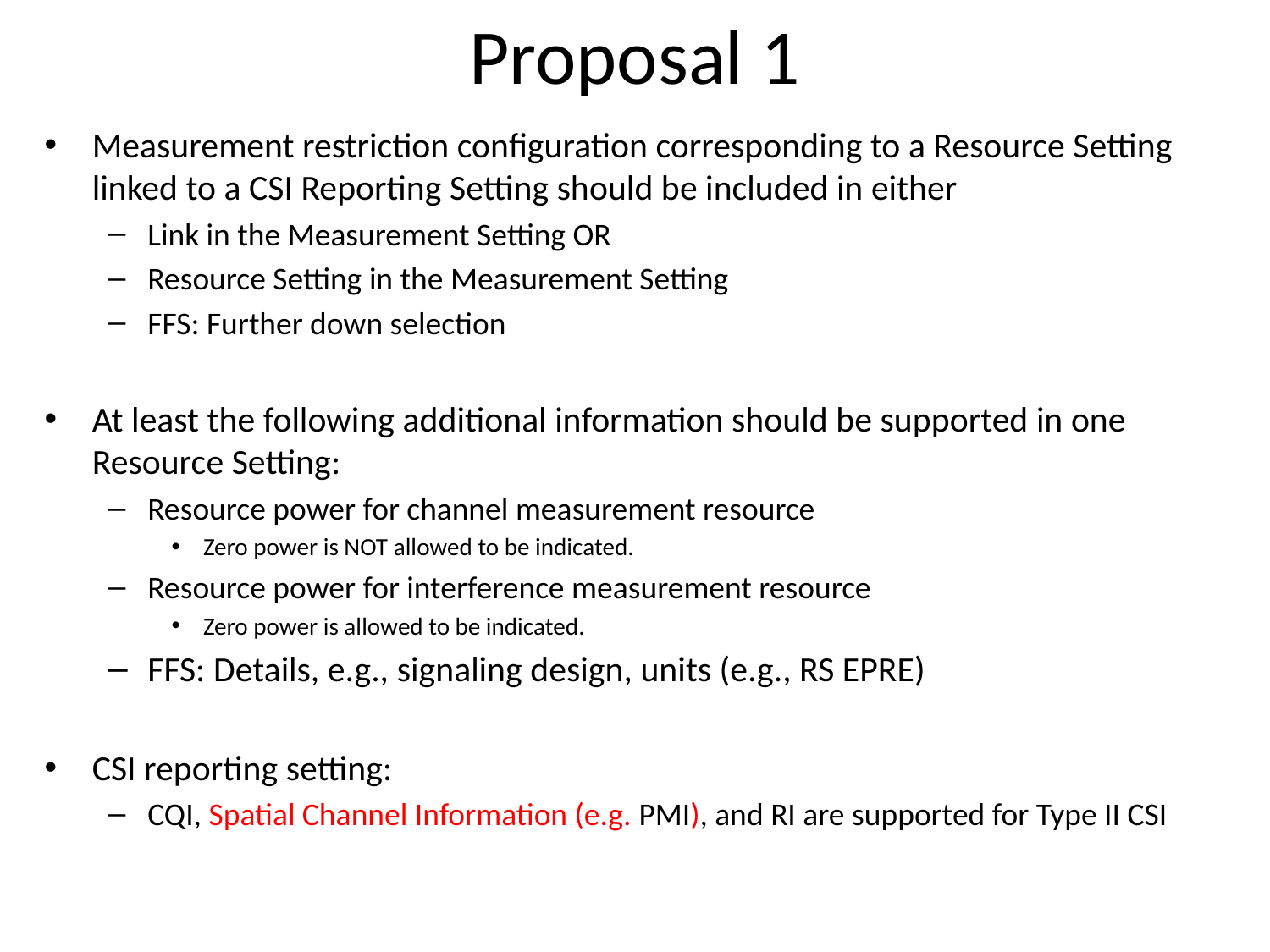

# Proposal 1
Measurement restriction configuration corresponding to a Resource Setting linked to a CSI Reporting Setting should be included in either
Link in the Measurement Setting OR
Resource Setting in the Measurement Setting
FFS: Further down selection

At least the following additional information should be supported in one Resource Setting:
Resource power for channel measurement resource
Zero power is NOT allowed to be indicated.
Resource power for interference measurement resource
Zero power is allowed to be indicated.
FFS: Details, e.g., signaling design, units (e.g., RS EPRE)

CSI reporting setting:
CQI, Spatial Channel Information (e.g. PMI), and RI are supported for Type II CSI